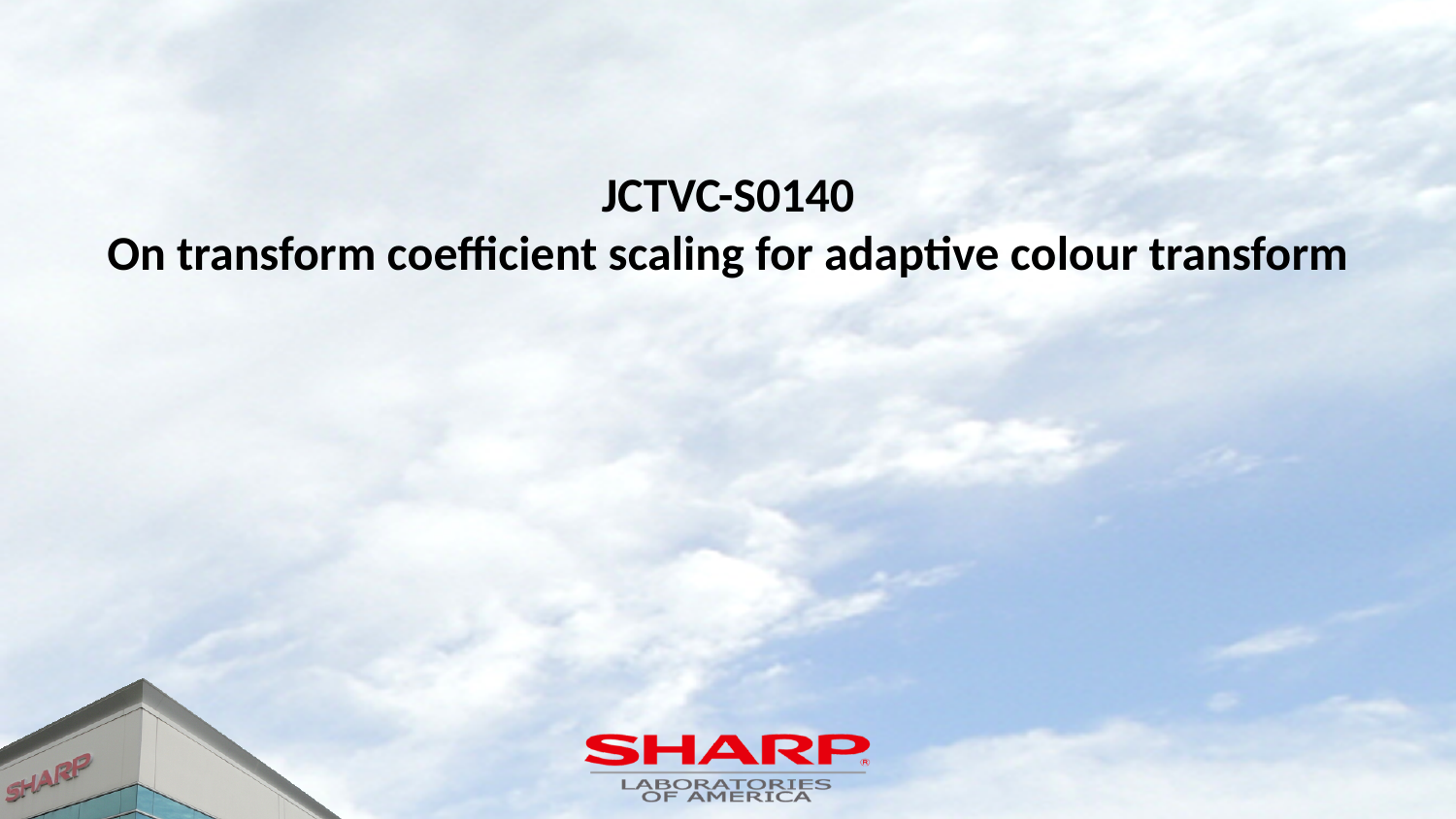

# JCTVC-S0140 On transform coefficient scaling for adaptive colour transform